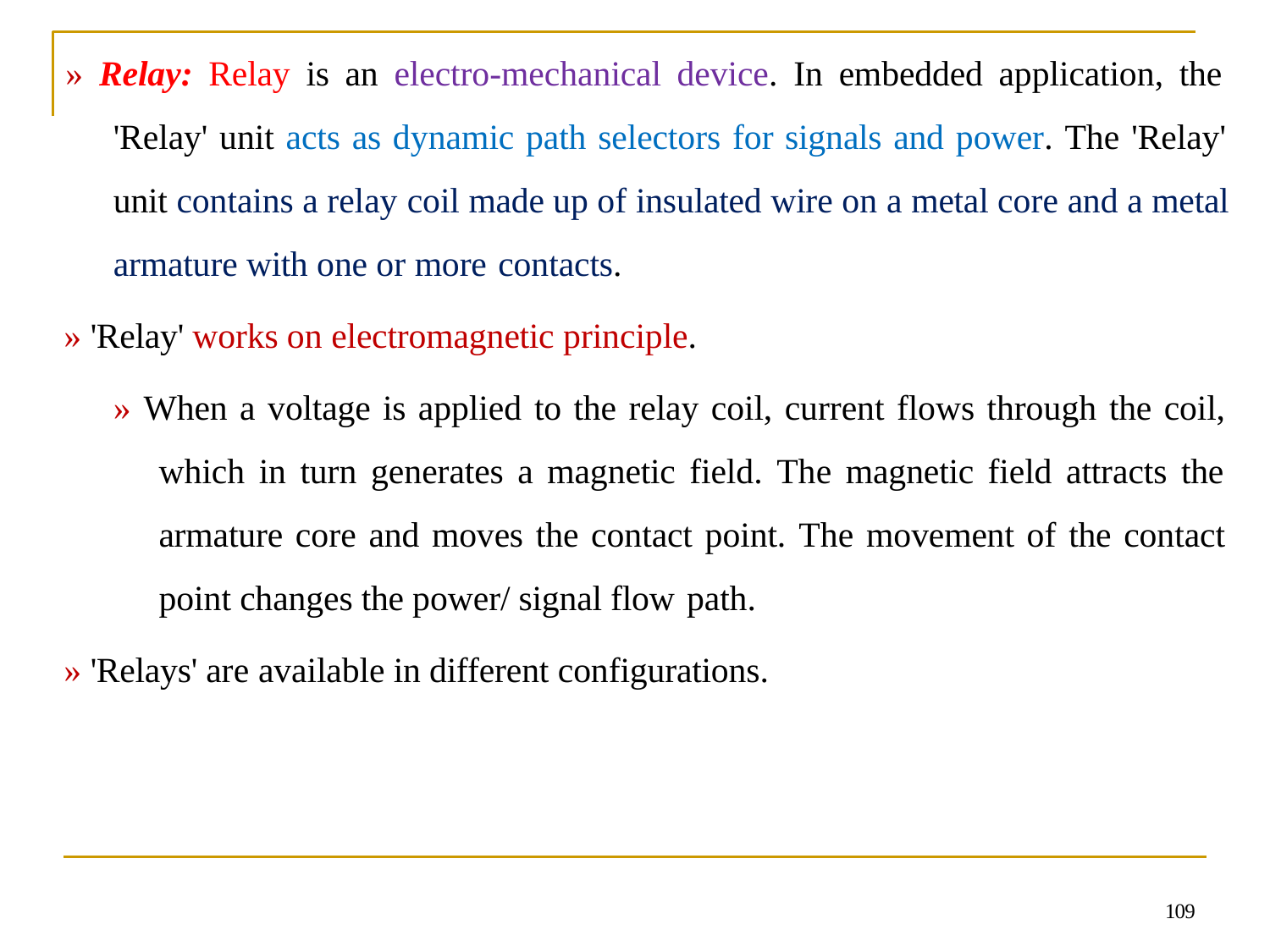

» Relay: Relay is an electro-mechanical device. In embedded application, the  'Relay' unit acts as dynamic path selectors for signals and power. The 'Relay'  unit contains a relay coil made up of insulated wire on a metal core and a metal  armature with one or more contacts.
» 'Relay' works on electromagnetic principle.
» When a voltage is applied to the relay coil, current flows through the coil,  which in turn generates a magnetic field. The magnetic field attracts the  armature core and moves the contact point. The movement of the contact  point changes the power/ signal flow path.
» 'Relays' are available in different configurations.
109